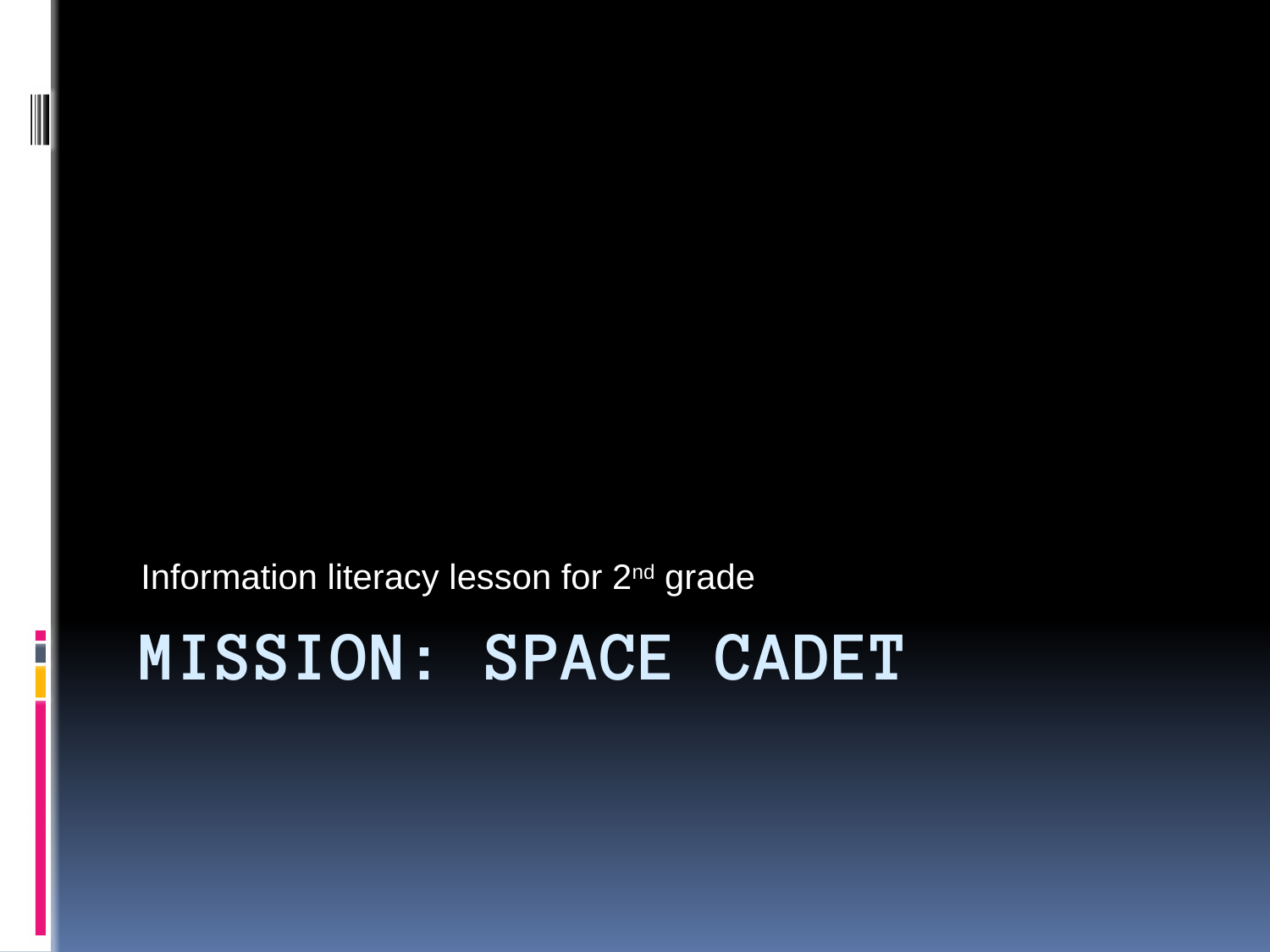

Information literacy lesson for 2nd grade
# Mission: Space cadet